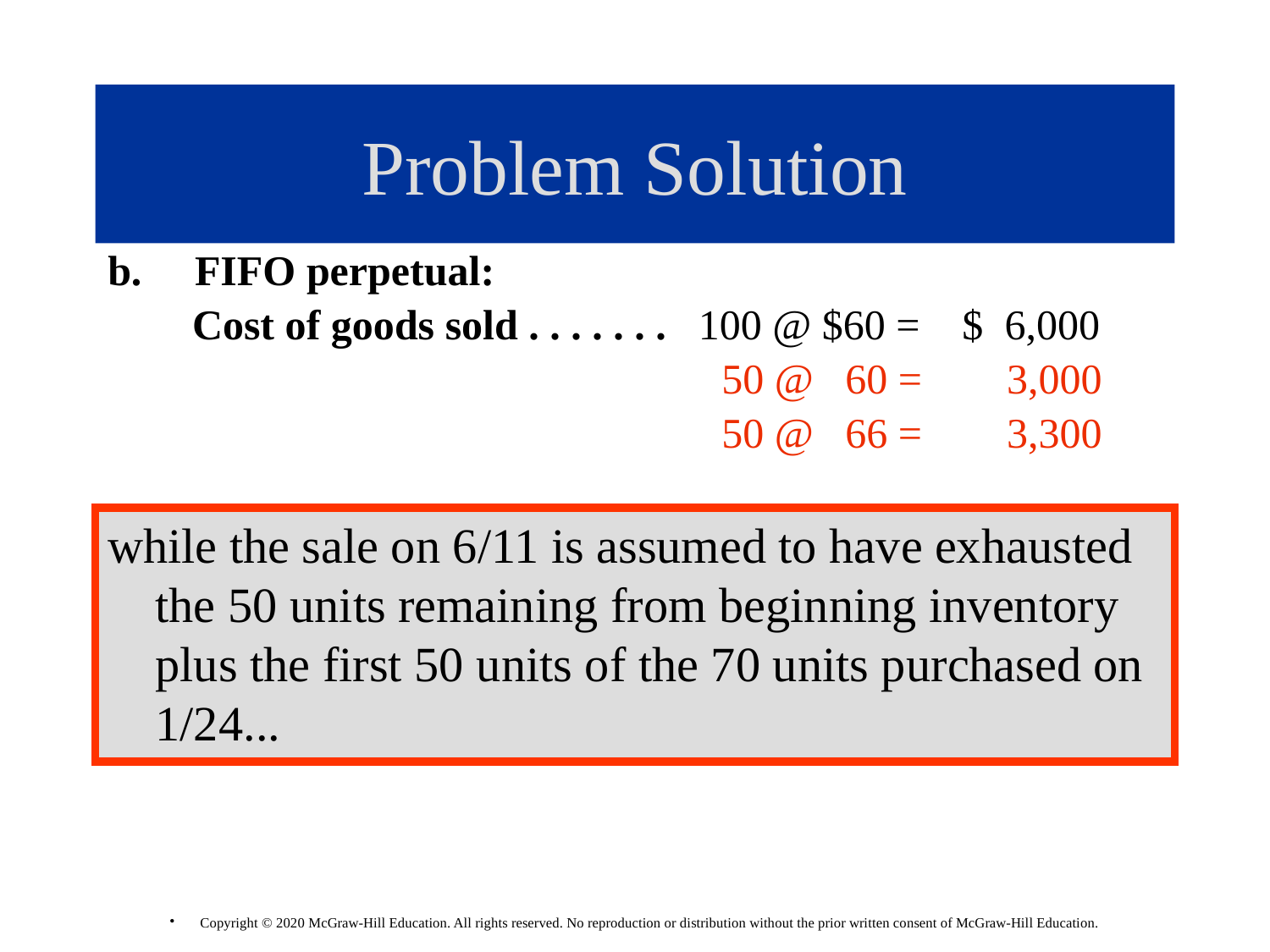

# Problem Solution
b.     FIFO perpetual:
        Cost of goods sold . . . . . . .   100 @ $60 =    $  6,000
                                                          50 @   60 =        3,000
                                                          50 @   66 =        3,300

while the sale on 6/11 is assumed to have exhausted the 50 units remaining from beginning inventory plus the first 50 units of the 70 units purchased on 1/24...